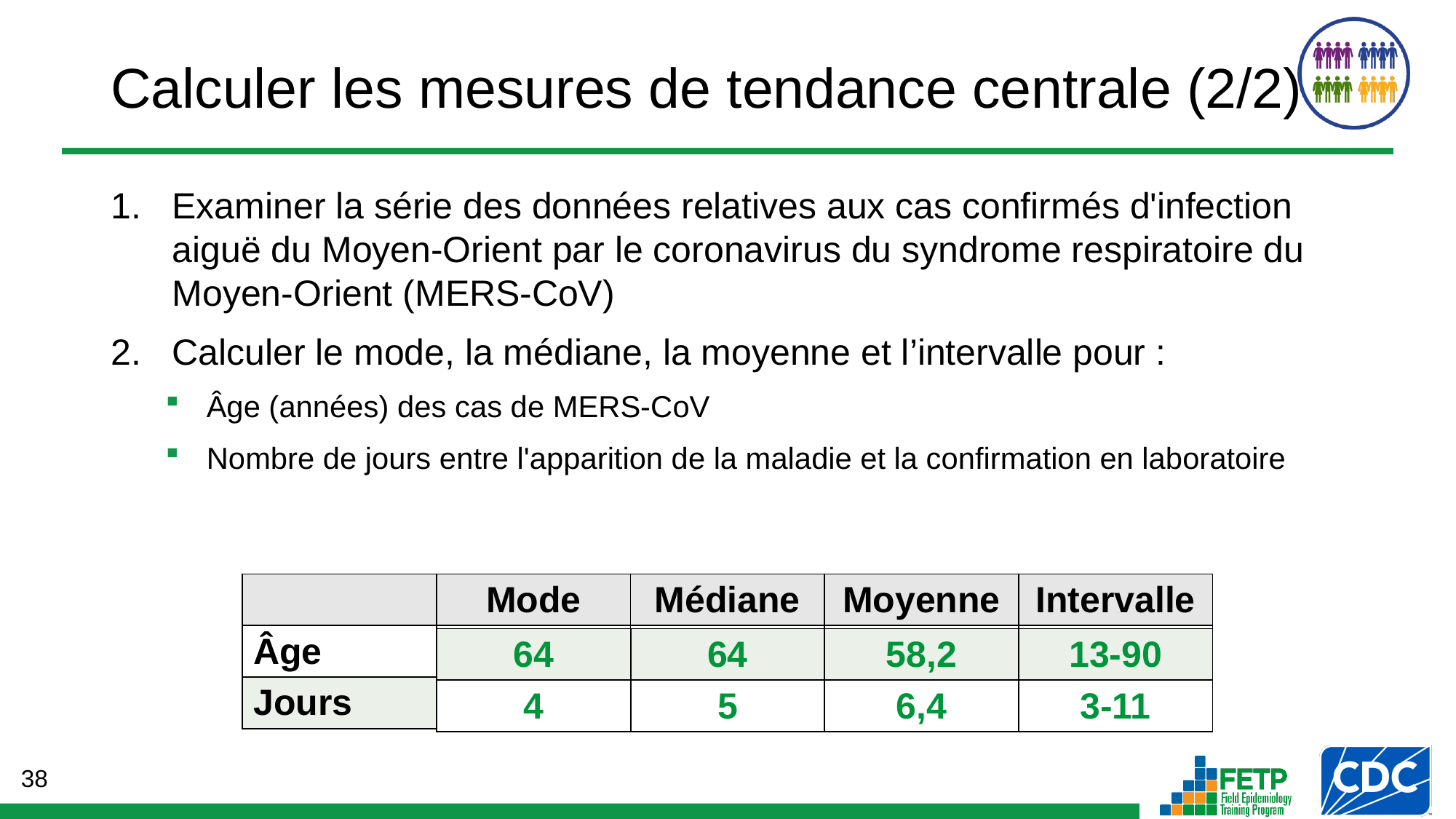

Calculer les mesures de tendance centrale (2/2)
Examiner la série des données relatives aux cas confirmés d'infection aiguë du Moyen-Orient par le coronavirus du syndrome respiratoire du Moyen-Orient (MERS-CoV)
Calculer le mode, la médiane, la moyenne et l’intervalle pour :
Âge (années) des cas de MERS-CoV
Nombre de jours entre l'apparition de la maladie et la confirmation en laboratoire

|  | Mode | Médiane | Moyenne | Intervalle |
| --- | --- | --- | --- | --- |
| Âge |  |  |  |  |
| Jours |  |  |  |  |
| 64 | 64 | 58,2 | 13-90 |
| --- | --- | --- | --- |
| 4 | 5 | 6,4 | 3-11 |